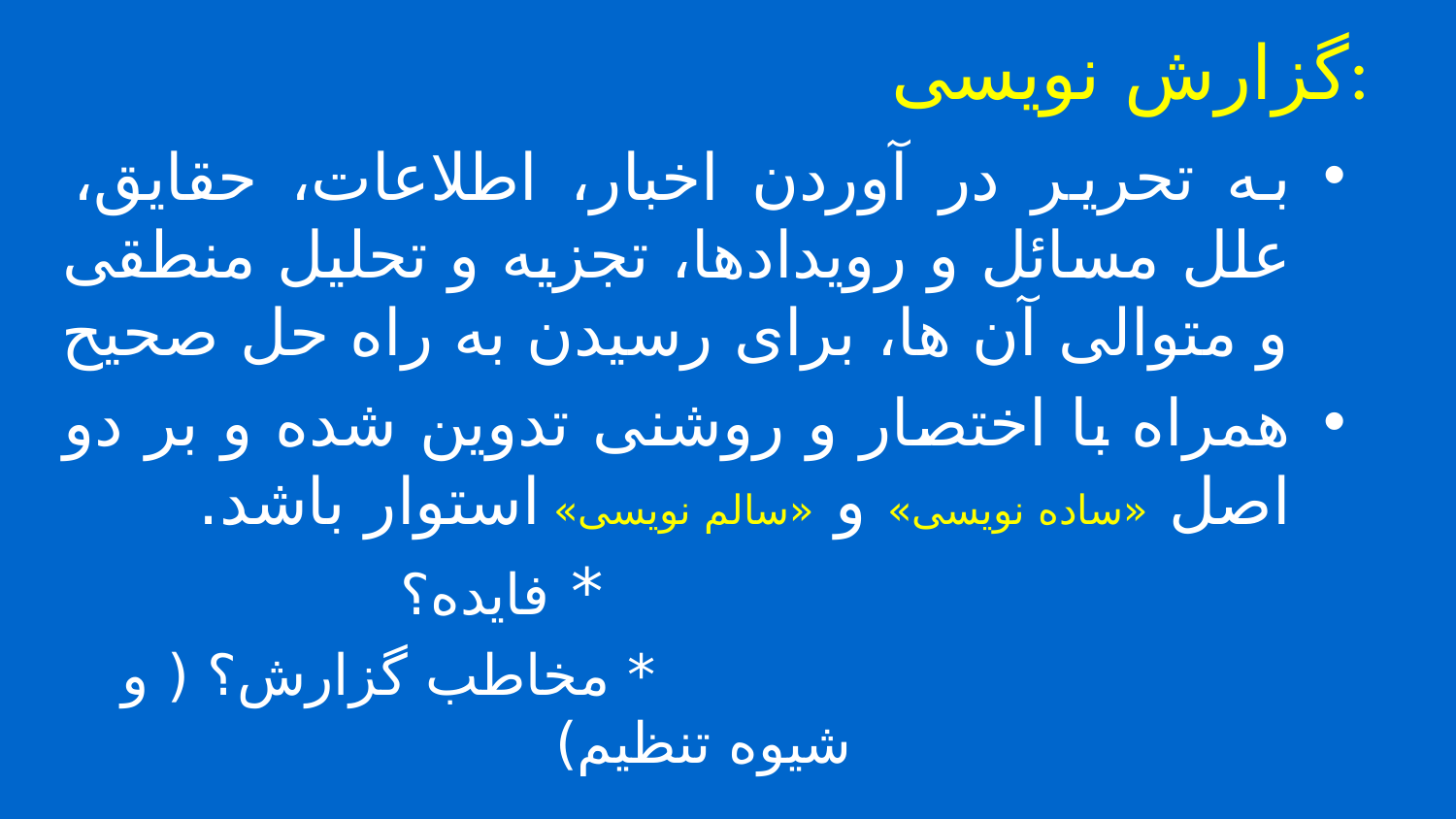

# گزارش نویسی:
به تحریر در آوردن اخبار، اطلاعات، حقایق، علل مسائل و رویدادها، تجزیه و تحلیل منطقی و متوالی آن ها، برای رسیدن به راه حل صحیح
همراه با اختصار و روشنی تدوین شده و بر دو اصل «ساده نویسی» و «سالم نویسی» استوار باشد.
                                    * فایده؟
                                   * مخاطب گزارش؟ ( و شیوه تنظیم)